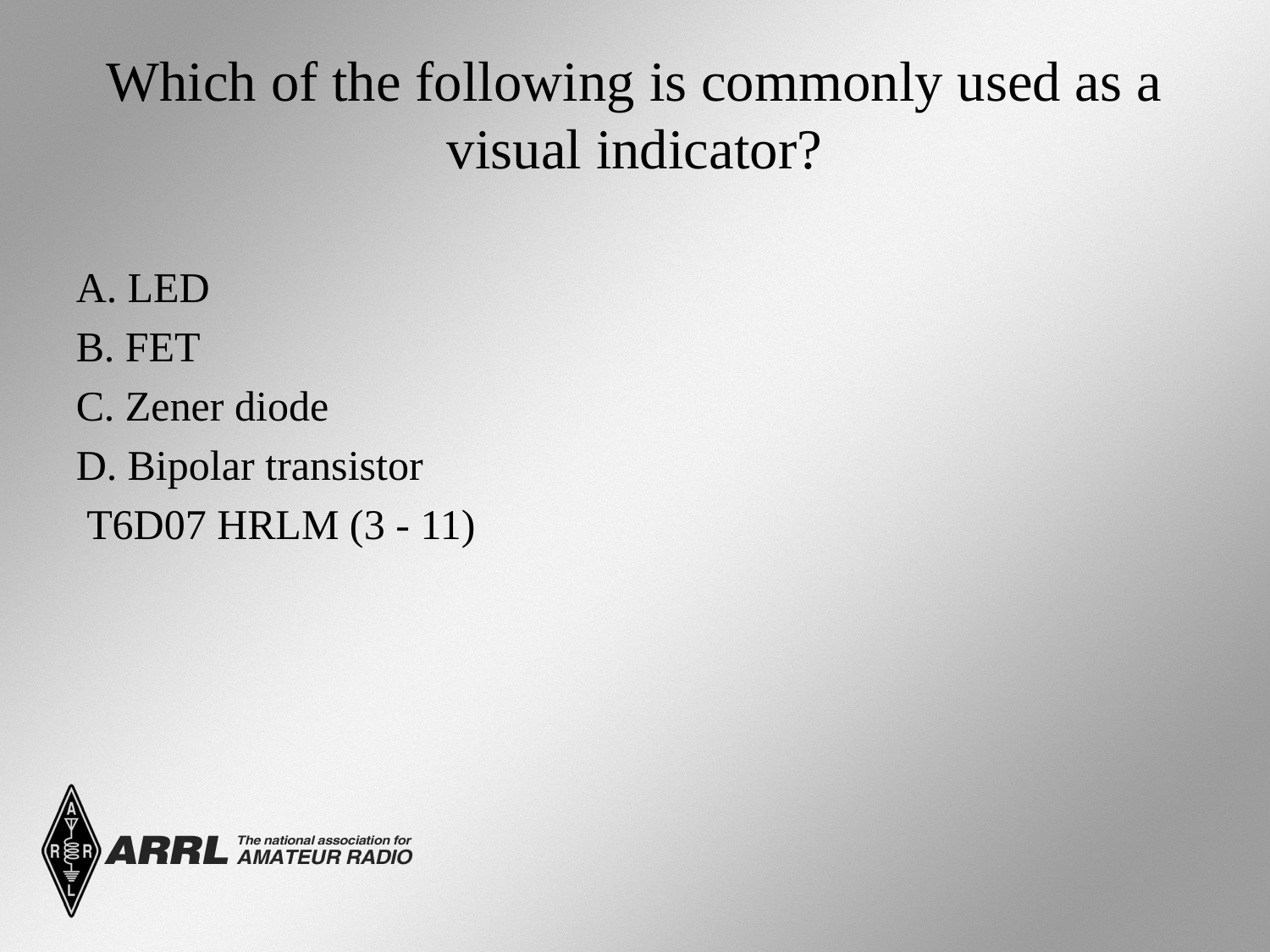

# Which of the following is commonly used as a visual indicator?
A. LED
B. FET
C. Zener diode
D. Bipolar transistor
 T6D07 HRLM (3 - 11)